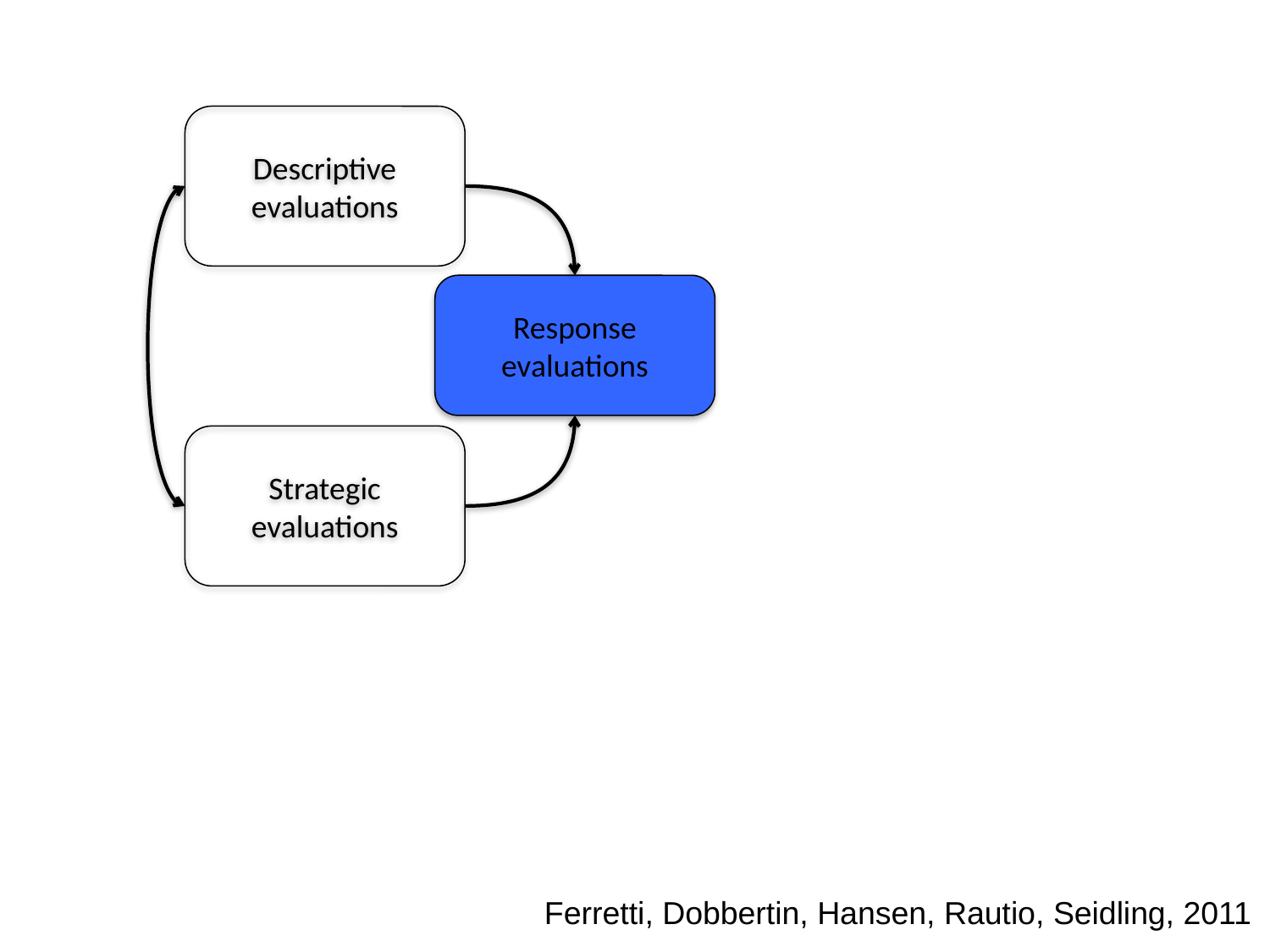

Descriptive evaluations
Response
evaluations
Strategic evaluations
Ferretti, Dobbertin, Hansen, Rautio, Seidling, 2011